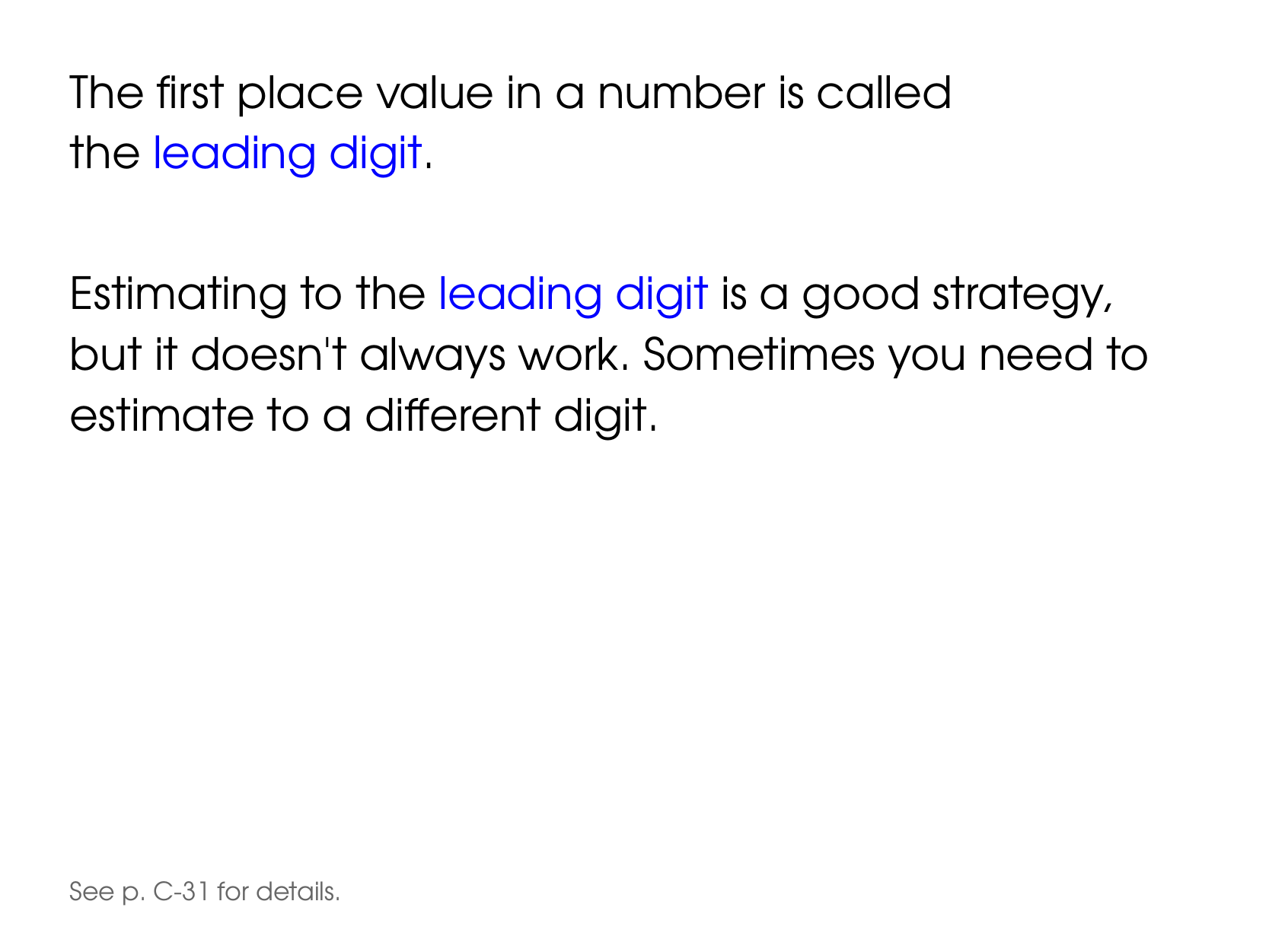

The first place value in a number is called the leading digit.
Estimating to the leading digit is a good strategy, but it doesn't always work. Sometimes you need to estimate to a different digit.
See p. C-31 for details.